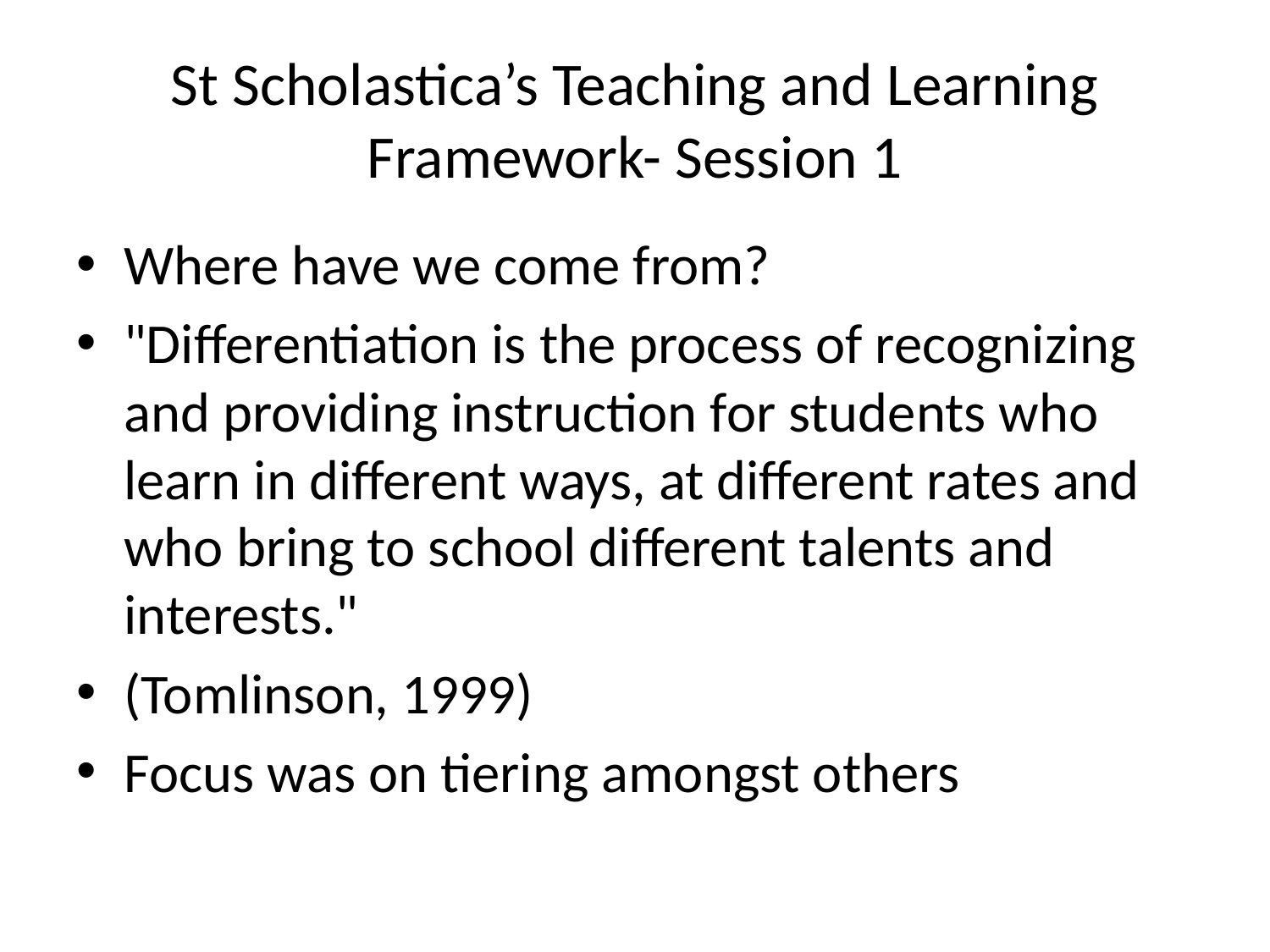

# St Scholastica’s Teaching and Learning Framework- Session 1
Where have we come from?
"Differentiation is the process of recognizing and providing instruction for students who learn in different ways, at different rates and who bring to school different talents and interests."
(Tomlinson, 1999)
Focus was on tiering amongst others